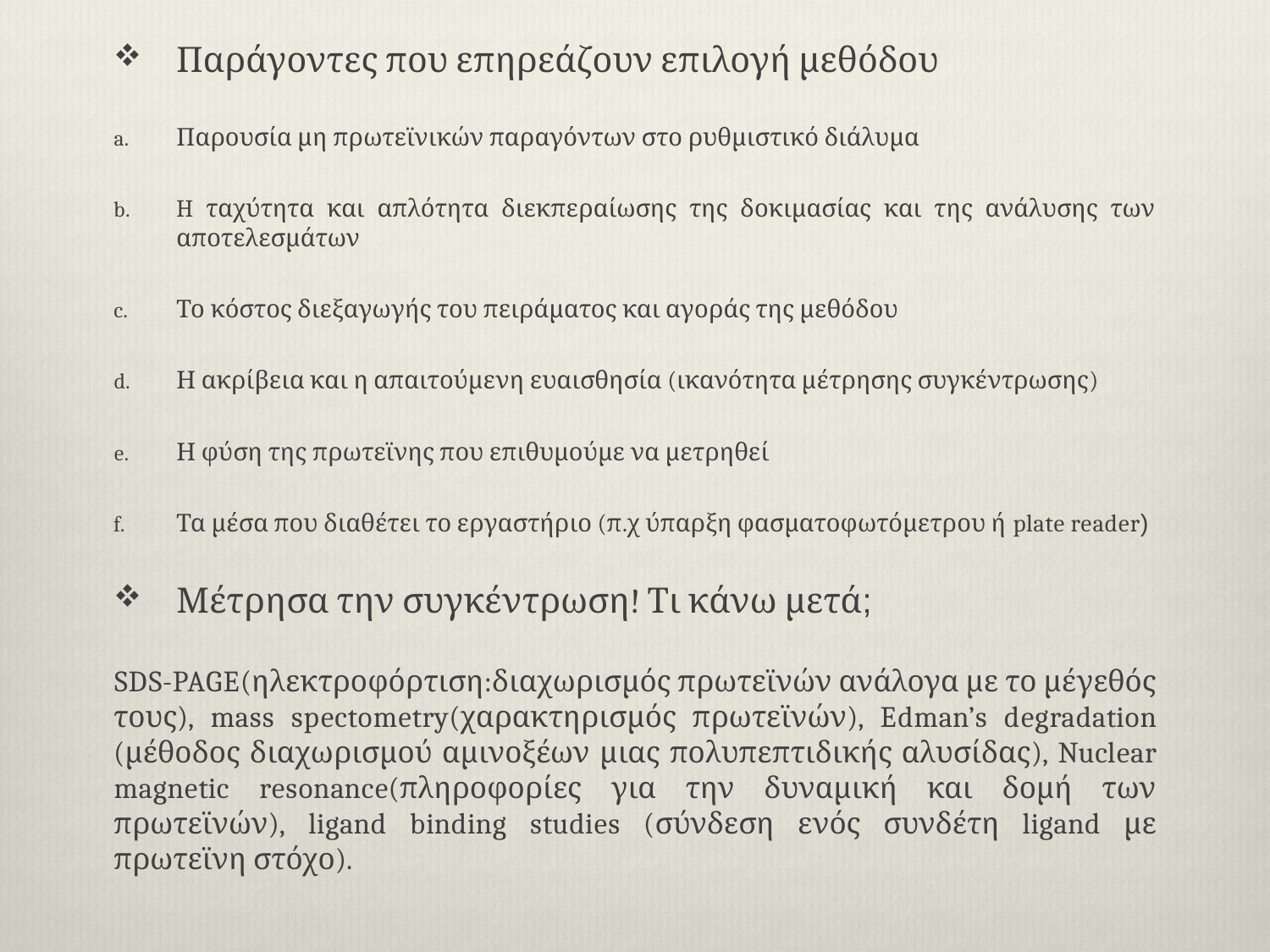

Παράγοντες που επηρεάζουν επιλογή μεθόδου
Παρουσία μη πρωτεϊνικών παραγόντων στο ρυθμιστικό διάλυμα
H ταχύτητα και απλότητα διεκπεραίωσης της δοκιμασίας και της ανάλυσης των αποτελεσμάτων
Το κόστος διεξαγωγής του πειράματος και αγοράς της μεθόδου
Η ακρίβεια και η απαιτούμενη ευαισθησία (ικανότητα μέτρησης συγκέντρωσης)
Η φύση της πρωτεϊνης που επιθυμούμε να μετρηθεί
Τα μέσα που διαθέτει το εργαστήριο (π.χ ύπαρξη φασματοφωτόμετρου ή plate reader)
Μέτρησα την συγκέντρωση! Τι κάνω μετά;
SDS-PAGE(ηλεκτροφόρτιση:διαχωρισμός πρωτεϊνών ανάλογα με το μέγεθός τους), mass spectometry(χαρακτηρισμός πρωτεϊνών), Edman’s degradation (μέθοδος διαχωρισμού αμινοξέων μιας πολυπεπτιδικής αλυσίδας), Nuclear magnetic resonance(πληροφορίες για την δυναμική και δομή των πρωτεϊνών), ligand binding studies (σύνδεση ενός συνδέτη ligand με πρωτεϊνη στόχο).